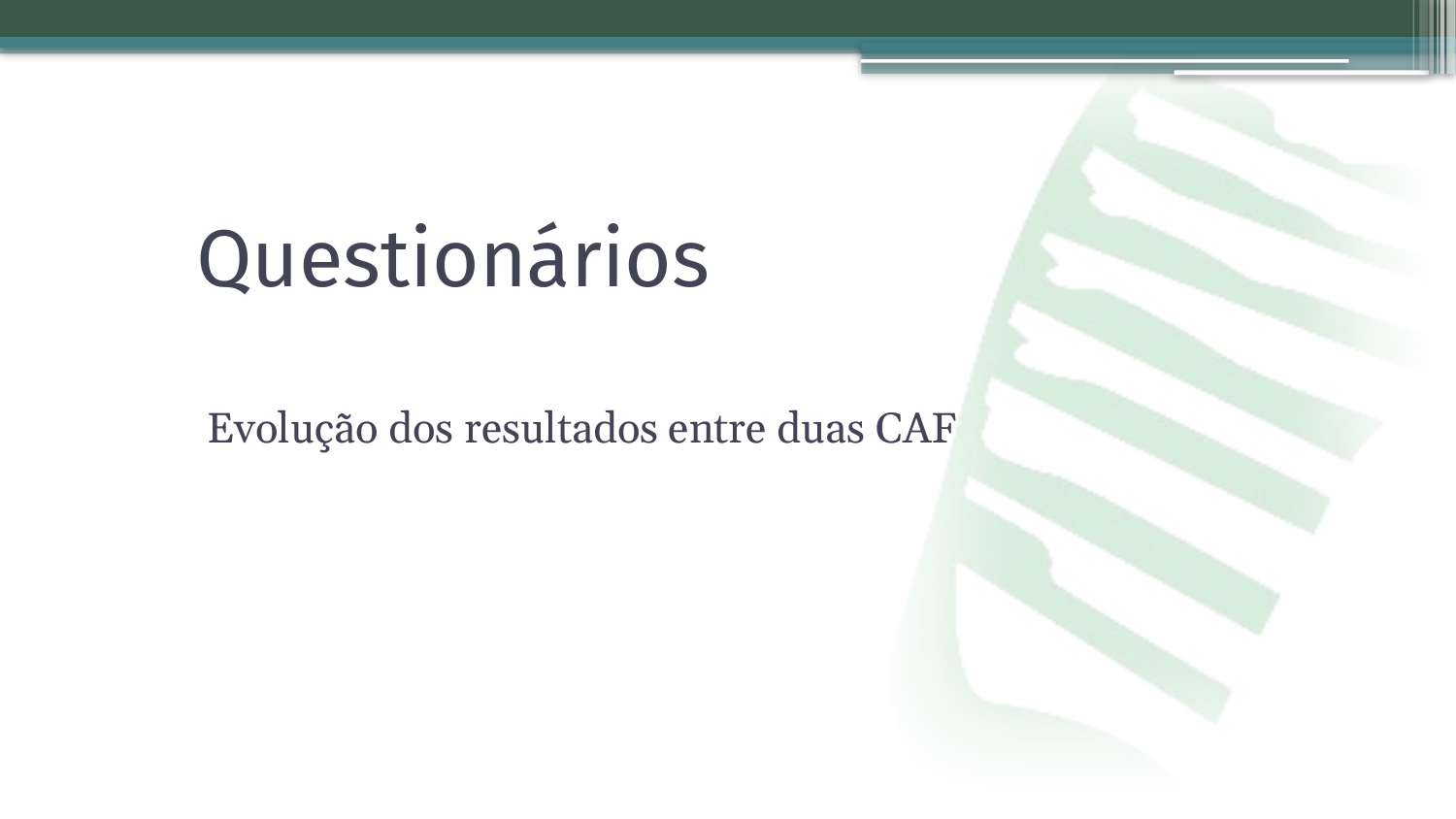

# Questionários
Evolução dos resultados entre duas CAF